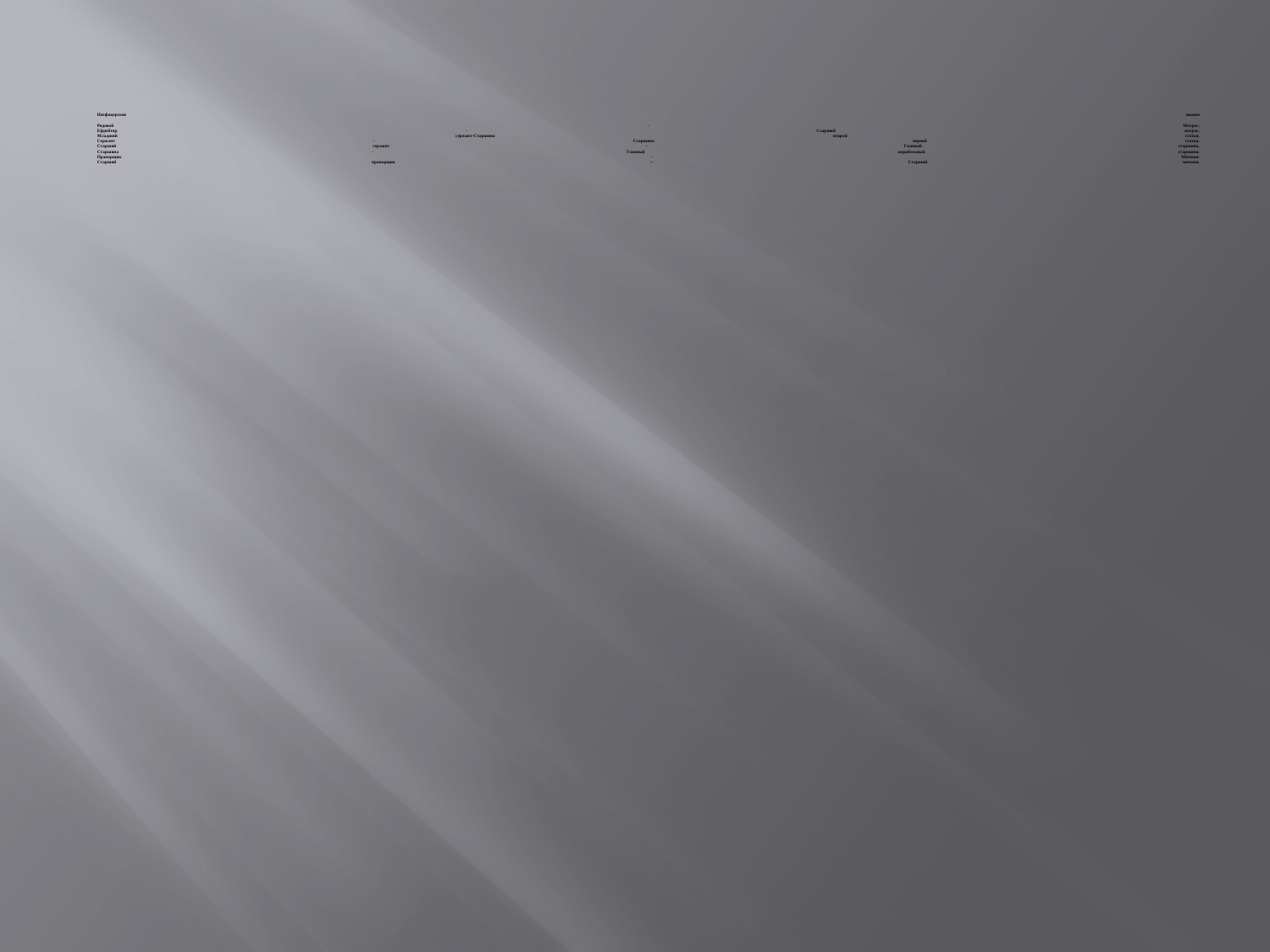

# Неофицерские звания Рядовой - Матрос. Ефрейтор - Старший матрос. Младший сержант-Старшина второй статьи. Сержант - Старшина первой статьи. Старший сержант - Главный старшина. Старшина - Главный корабельный старшина. Прапорщик - Мичман. Старший прапорщик ~ Старший мичман.